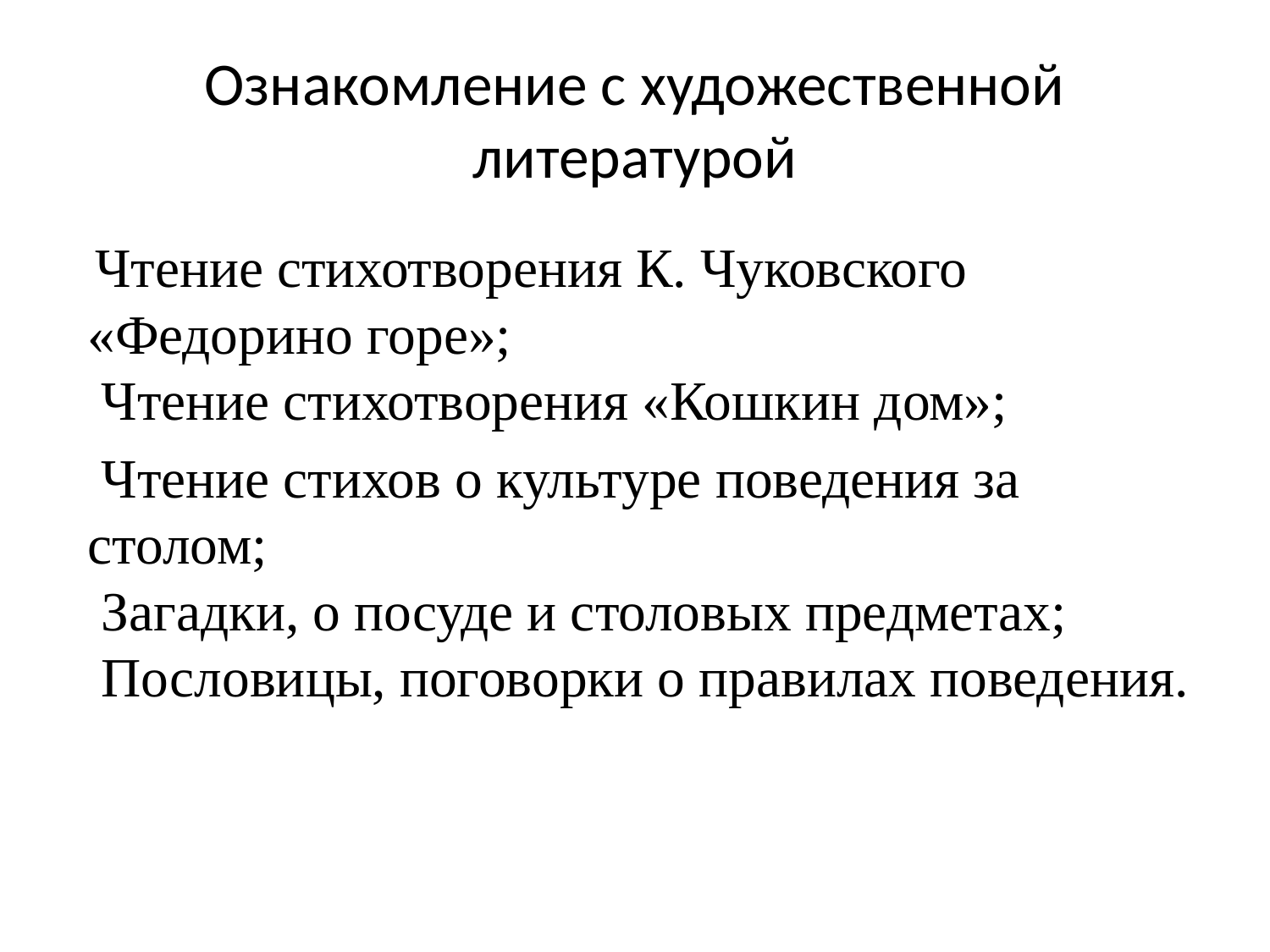

# Ознакомление с художественной литературой
 Чтение стихотворения К. Чуковского «Федорино горе»;
 Чтение стихотворения «Кошкин дом»;
 Чтение стихов о культуре поведения за    столом;
 Загадки, о посуде и столовых предметах;
 Пословицы, поговорки о правилах поведения.